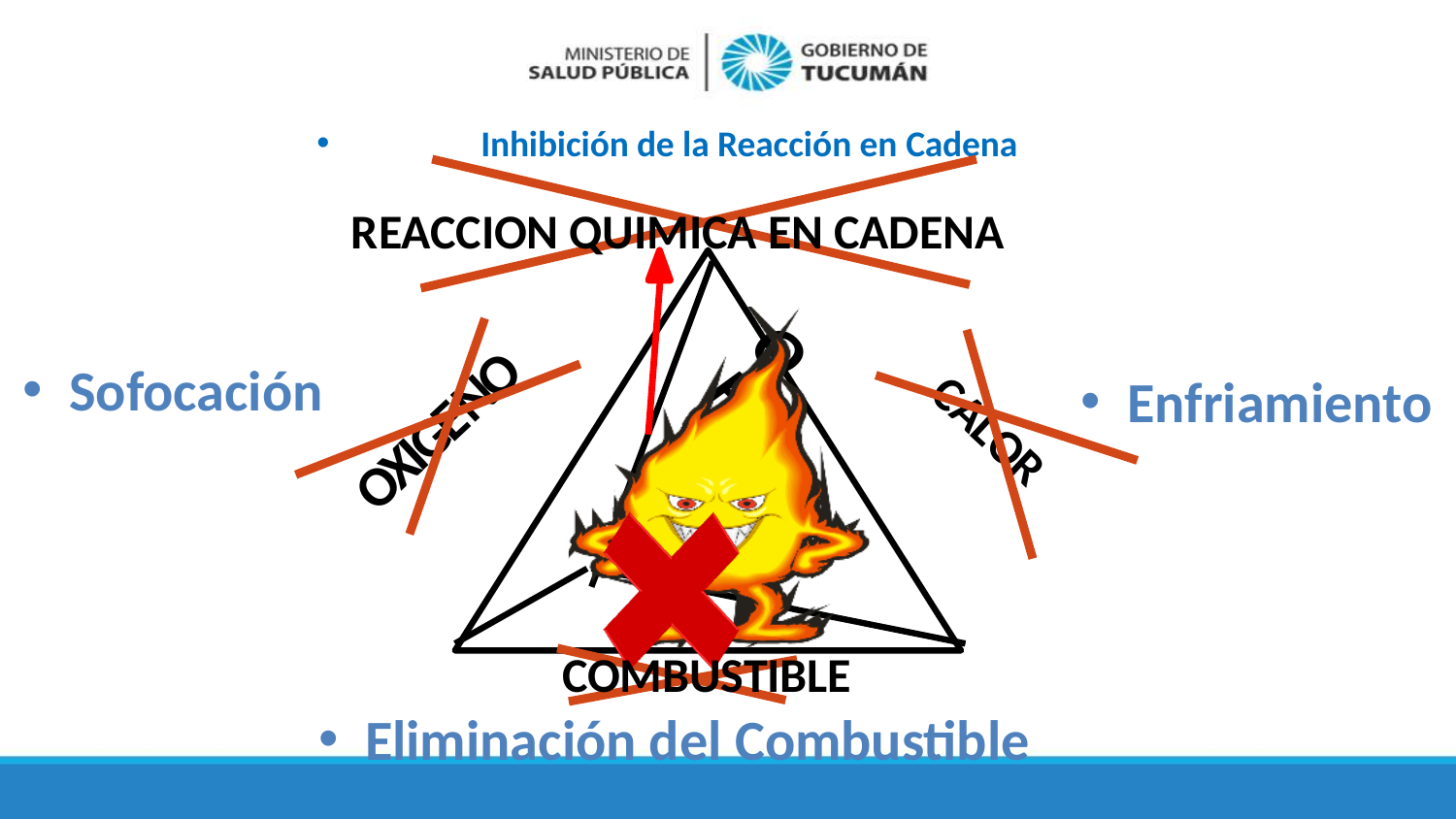

# Inhibición de la Reacción en Cadena

REACCION QUIMICA EN CADENA

OR

OXIGENO
Sofocación

Enfriamiento

CALOR

COMBUSTIBLE

Eliminación del Combustible